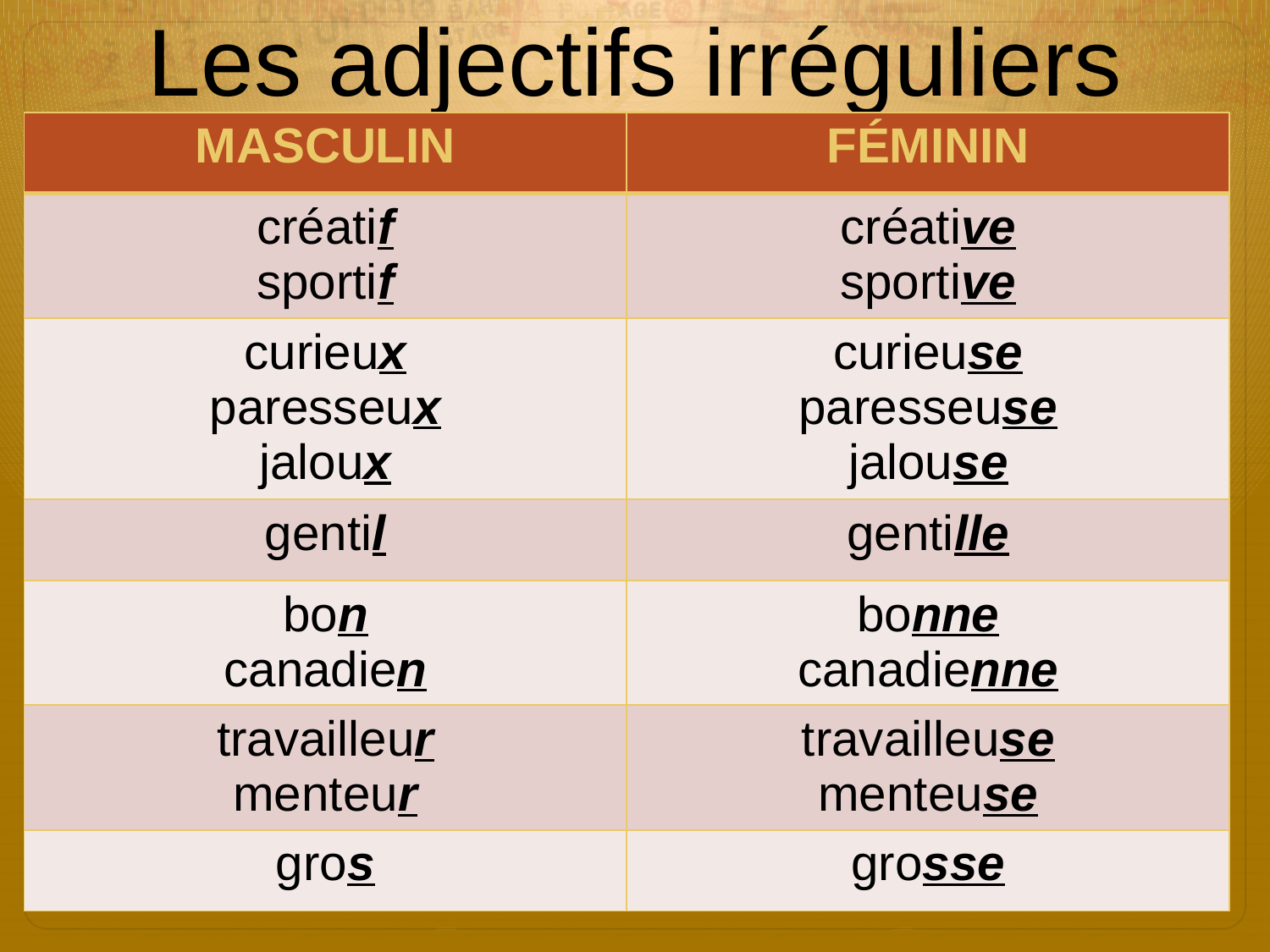

# Les adjectifs irréguliers
| MASCULIN | FÉMININ |
| --- | --- |
| créatif sportif | créative sportive |
| curieux paresseux jaloux | curieuse paresseuse jalouse |
| gentil | gentille |
| bon canadien | bonne canadienne |
| travailleur menteur | travailleuse menteuse |
| gros | grosse |